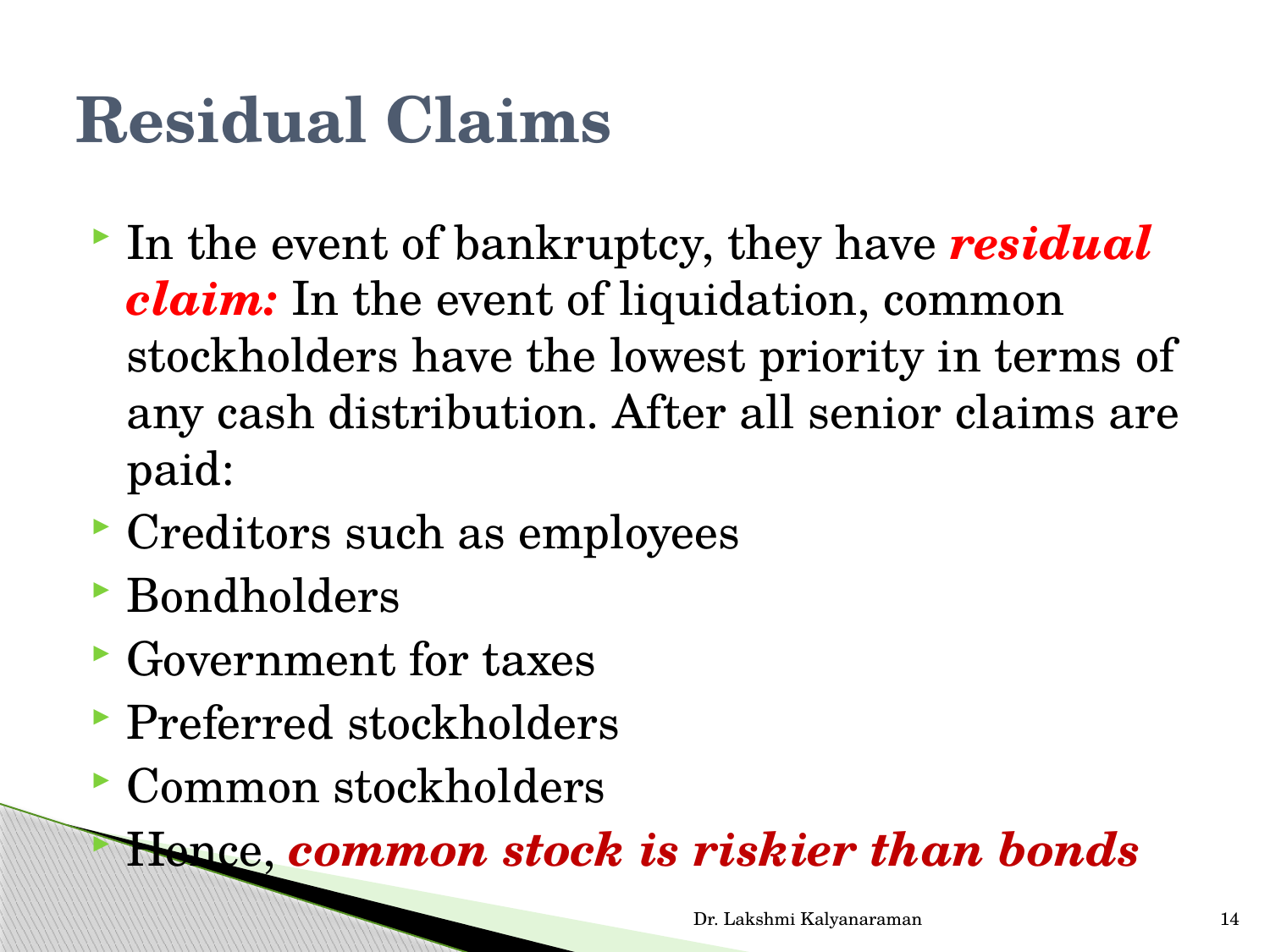

# Residual Claims
In the event of bankruptcy, they have residual claim: In the event of liquidation, common stockholders have the lowest priority in terms of any cash distribution. After all senior claims are paid:
Creditors such as employees
Bondholders
Government for taxes
Preferred stockholders
Common stockholders
Hence, common stock is riskier than bonds
Dr. Lakshmi Kalyanaraman
14